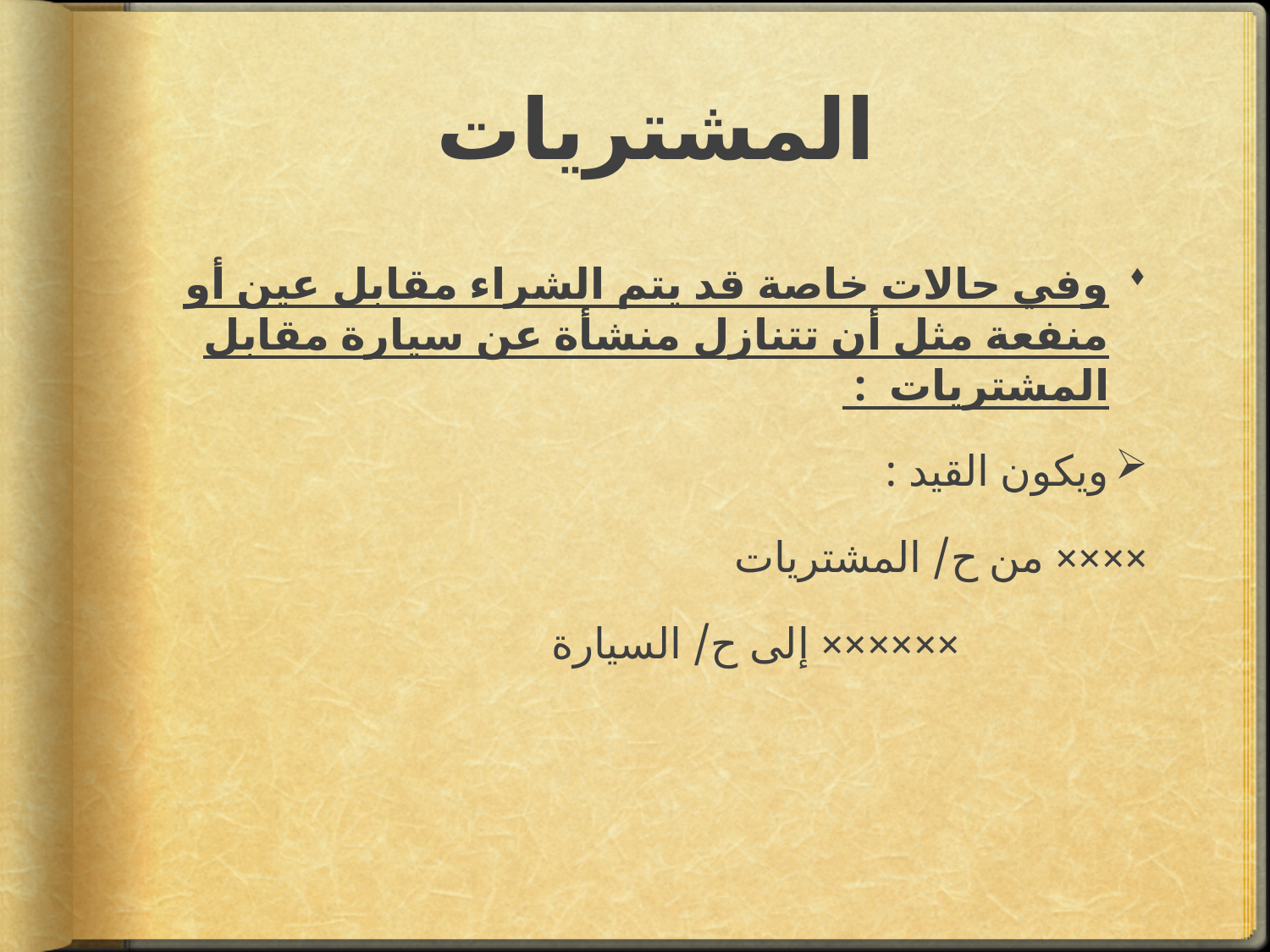

# المشتريات
وفي حالات خاصة قد يتم الشراء مقابل عين أو منفعة مثل أن تتنازل منشأة عن سيارة مقابل المشتريات  :
ويكون القيد :
×××× من ح/ المشتريات
			  ×××××× إلى ح/ السيارة